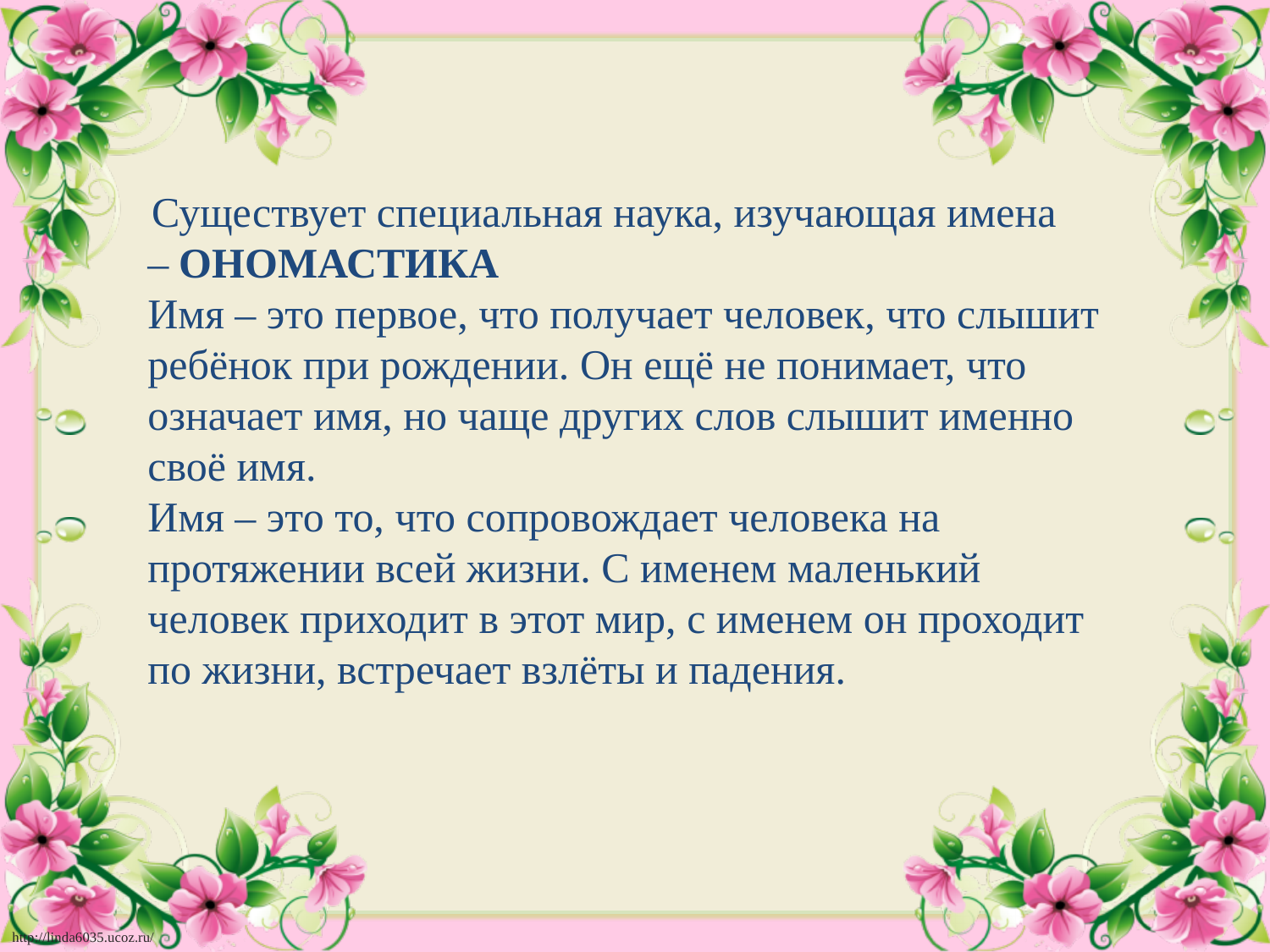

Существует специальная наука, изучающая имена – ОНОМАСТИКА
Имя – это первое, что получает человек, что слышит ребёнок при рождении. Он ещё не понимает, что означает имя, но чаще других слов слышит именно своё имя.
Имя – это то, что сопровождает человека на протяжении всей жизни. С именем маленький человек приходит в этот мир, с именем он проходит по жизни, встречает взлёты и падения.